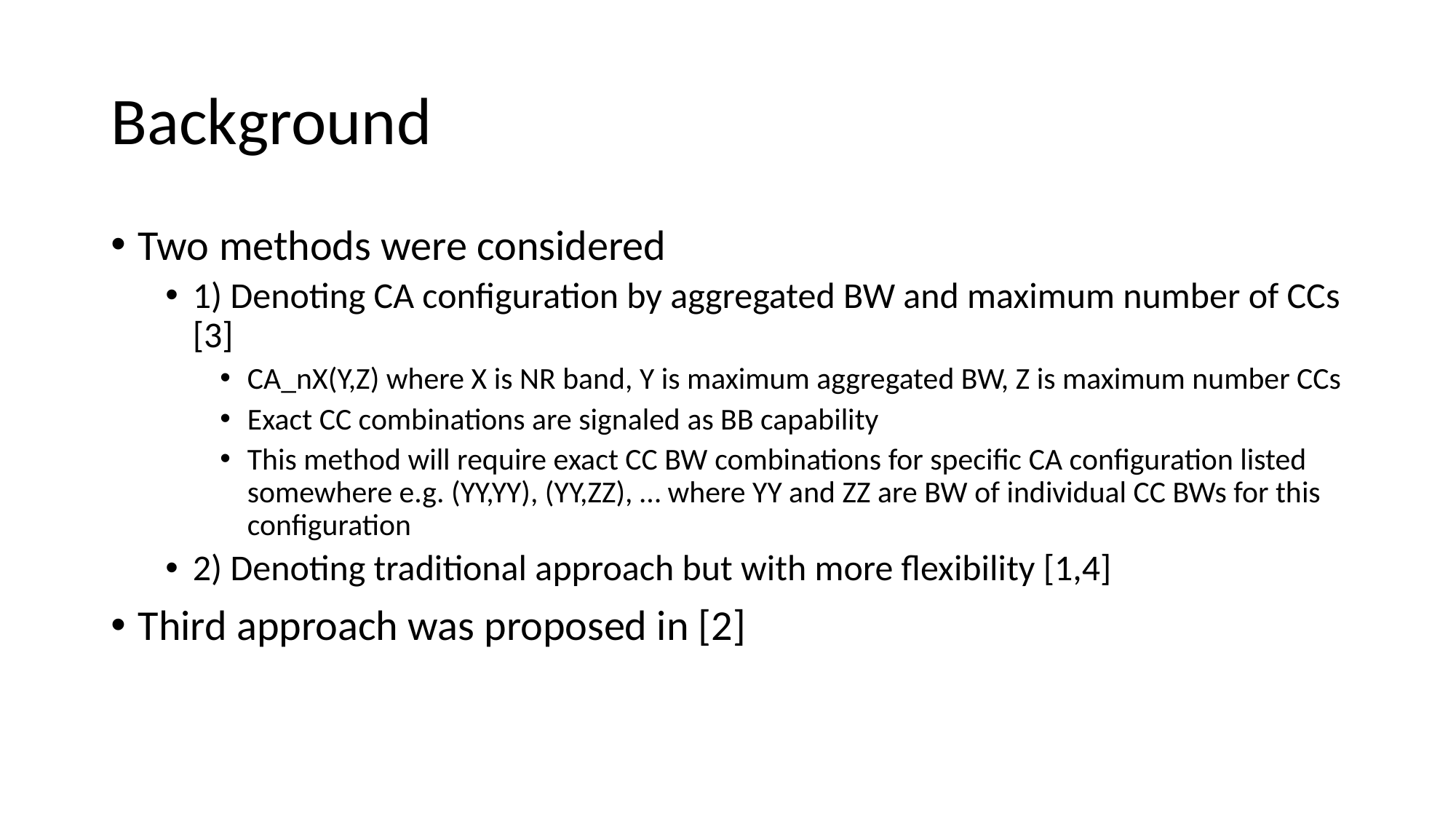

# Background
Two methods were considered
1) Denoting CA configuration by aggregated BW and maximum number of CCs [3]
CA_nX(Y,Z) where X is NR band, Y is maximum aggregated BW, Z is maximum number CCs
Exact CC combinations are signaled as BB capability
This method will require exact CC BW combinations for specific CA configuration listed somewhere e.g. (YY,YY), (YY,ZZ), … where YY and ZZ are BW of individual CC BWs for this configuration
2) Denoting traditional approach but with more flexibility [1,4]
Third approach was proposed in [2]